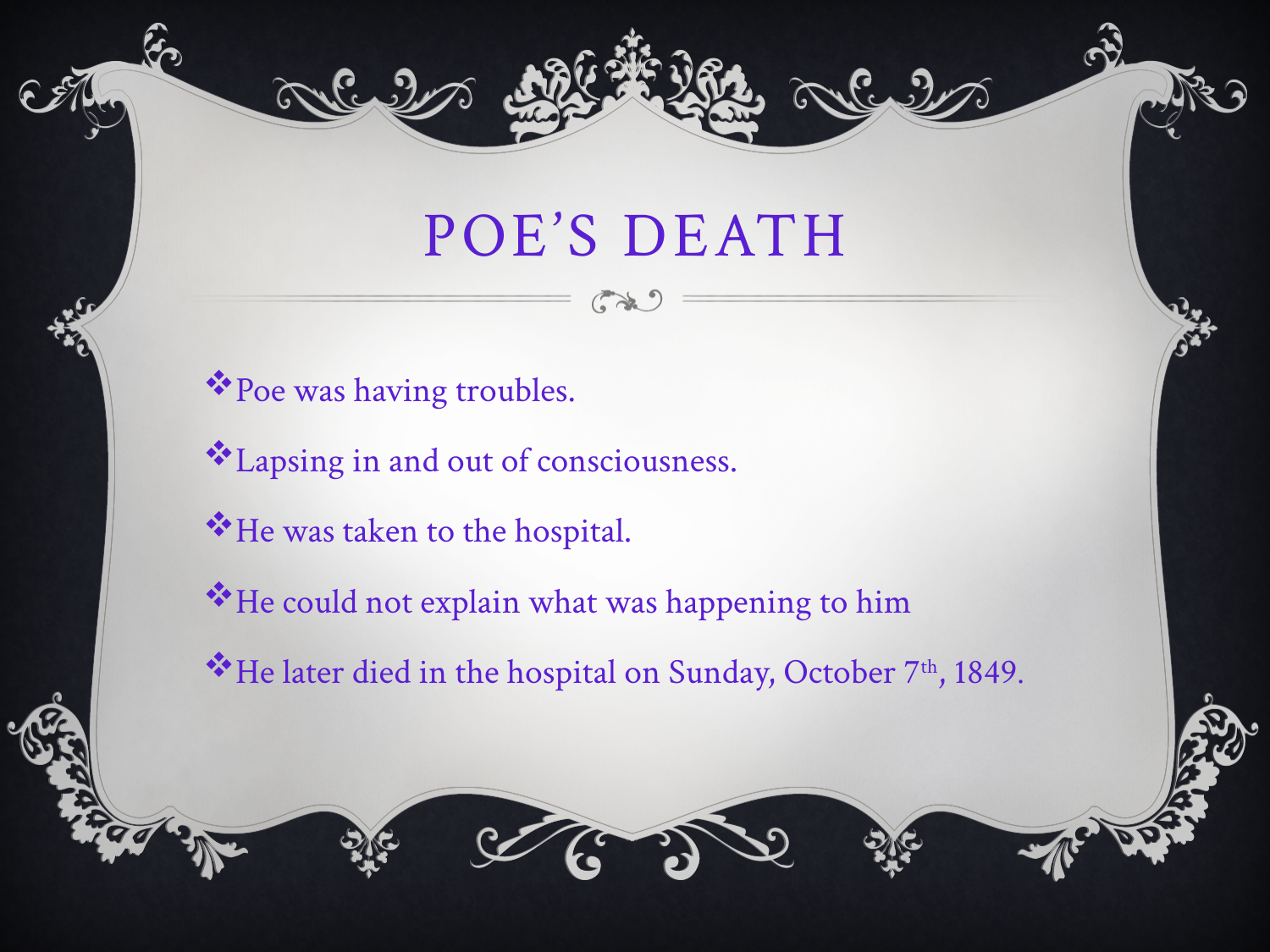

# Poe’s Death
Poe was having troubles.
Lapsing in and out of consciousness.
He was taken to the hospital.
He could not explain what was happening to him
He later died in the hospital on Sunday, October 7th, 1849.